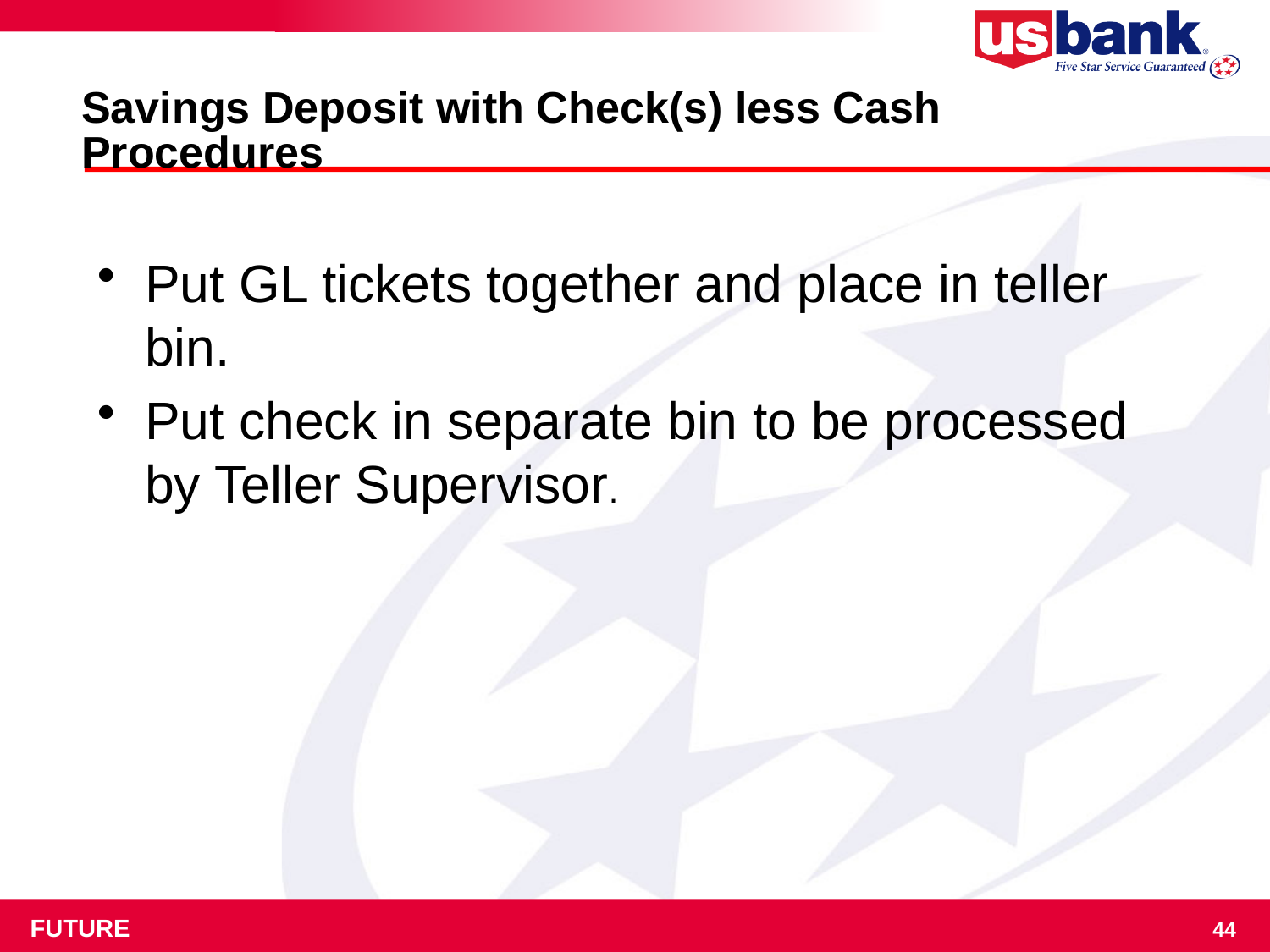

# Savings Deposit with Check(s) less Cash Procedures
Put GL tickets together and place in teller bin.
Put check in separate bin to be processed by Teller Supervisor.